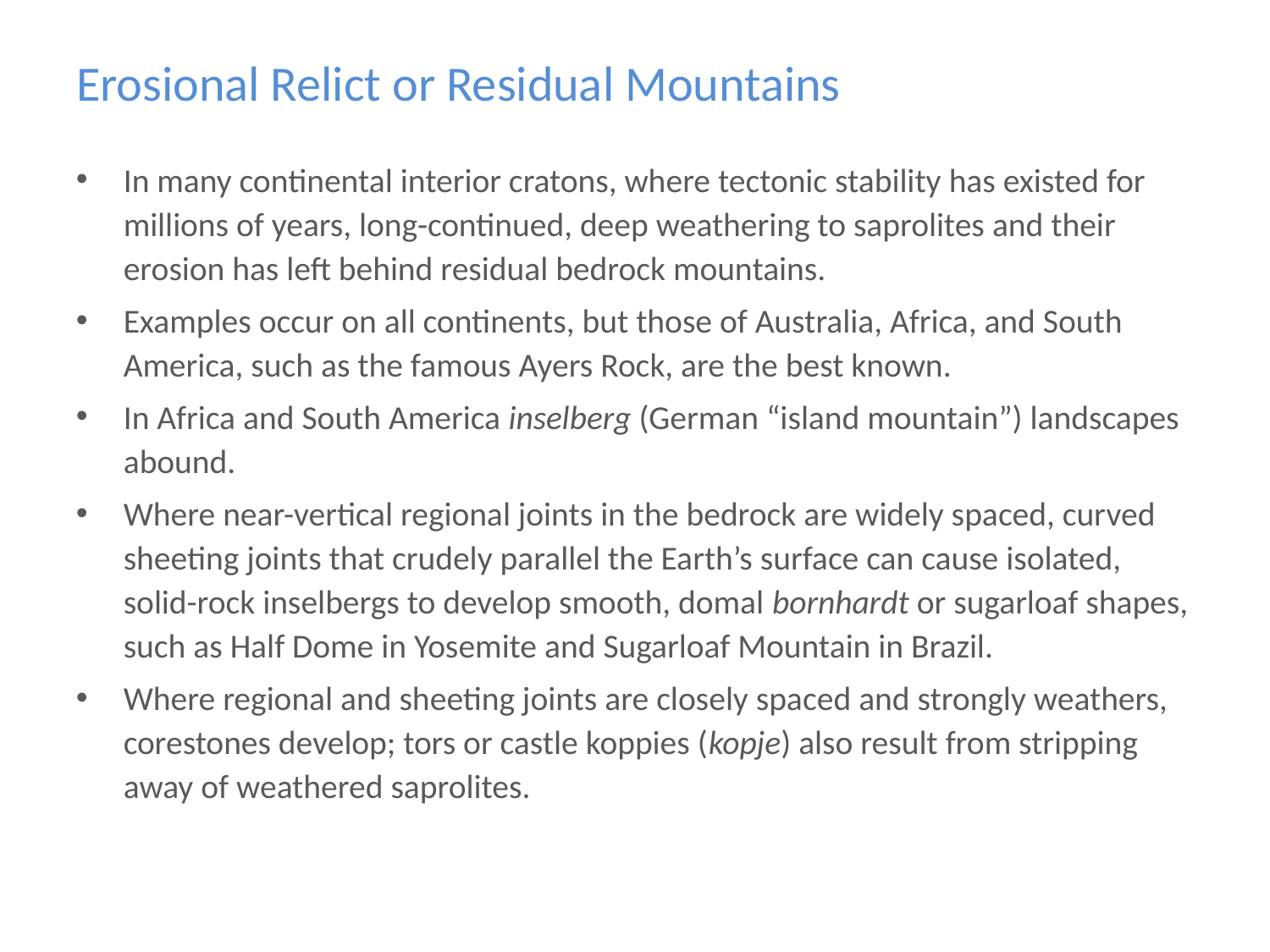

# Erosional Relict or Residual Mountains
In many continental interior cratons, where tectonic stability has existed for millions of years, long-continued, deep weathering to saprolites and their erosion has left behind residual bedrock mountains.
Examples occur on all continents, but those of Australia, Africa, and South America, such as the famous Ayers Rock, are the best known.
In Africa and South America inselberg (German “island mountain”) landscapes abound.
Where near-vertical regional joints in the bedrock are widely spaced, curved sheeting joints that crudely parallel the Earth’s surface can cause isolated, solid-rock inselbergs to develop smooth, domal bornhardt or sugarloaf shapes, such as Half Dome in Yosemite and Sugarloaf Mountain in Brazil.
Where regional and sheeting joints are closely spaced and strongly weathers, corestones develop; tors or castle koppies (kopje) also result from stripping away of weathered saprolites.